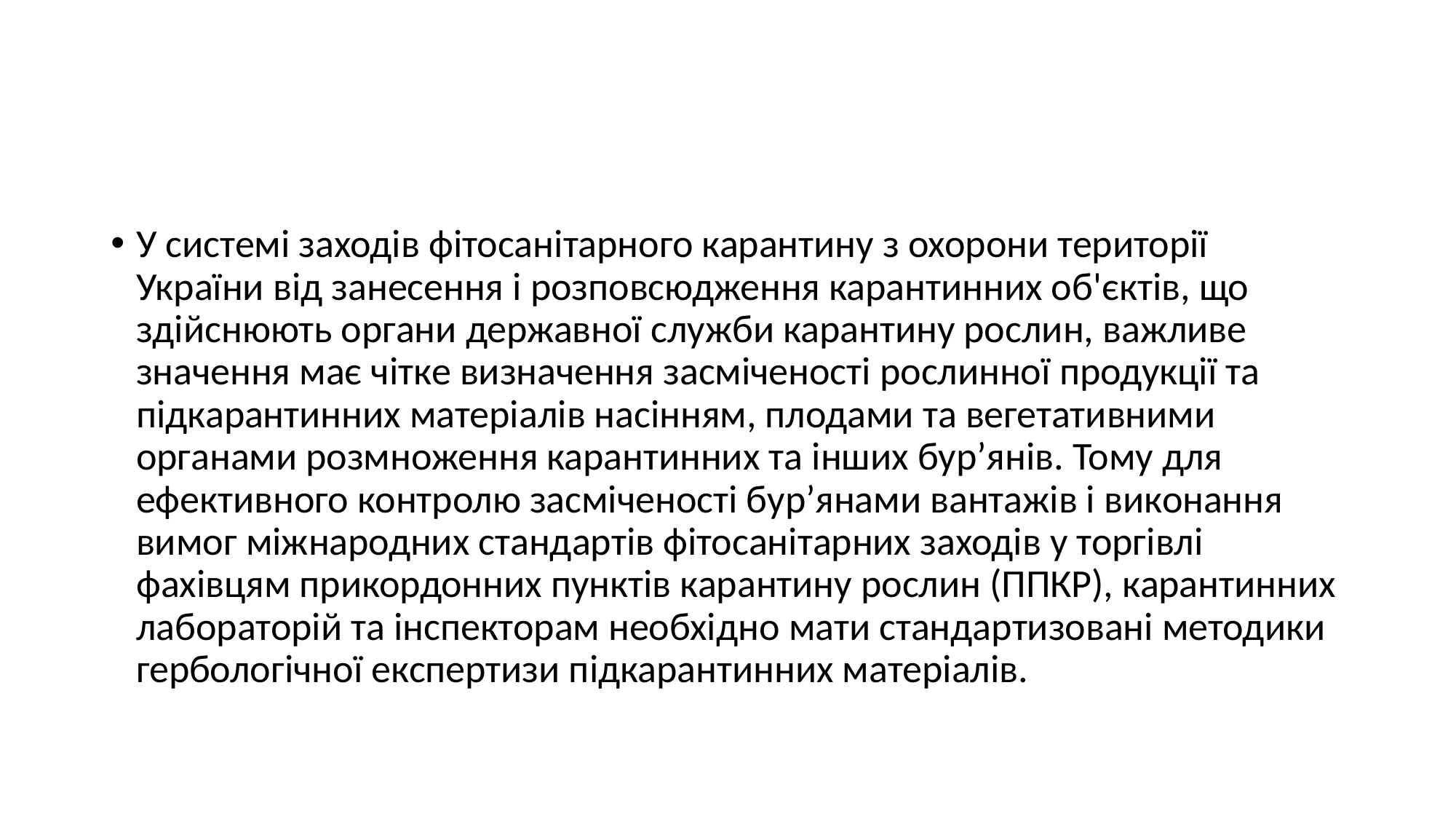

#
У системі заходів фітосанітарного карантину з охорони території України від занесення і розповсюдження карантинних об'єктів, що здійснюють органи державної служби карантину рослин, важливе значення має чітке визначення засміченості рослинної продукції та підкарантинних матеріалів насінням, плодами та вегетативними органами розмноження карантинних та інших бур’янів. Тому для ефективного контролю засміченості бур’янами вантажів і виконання вимог міжнародних стандартів фітосанітарних заходів у торгівлі фахівцям прикордонних пунктів карантину рослин (ППКР), карантинних лабораторій та інспекторам необхідно мати стандартизовані методики гербологічної експертизи підкарантинних матеріалів.